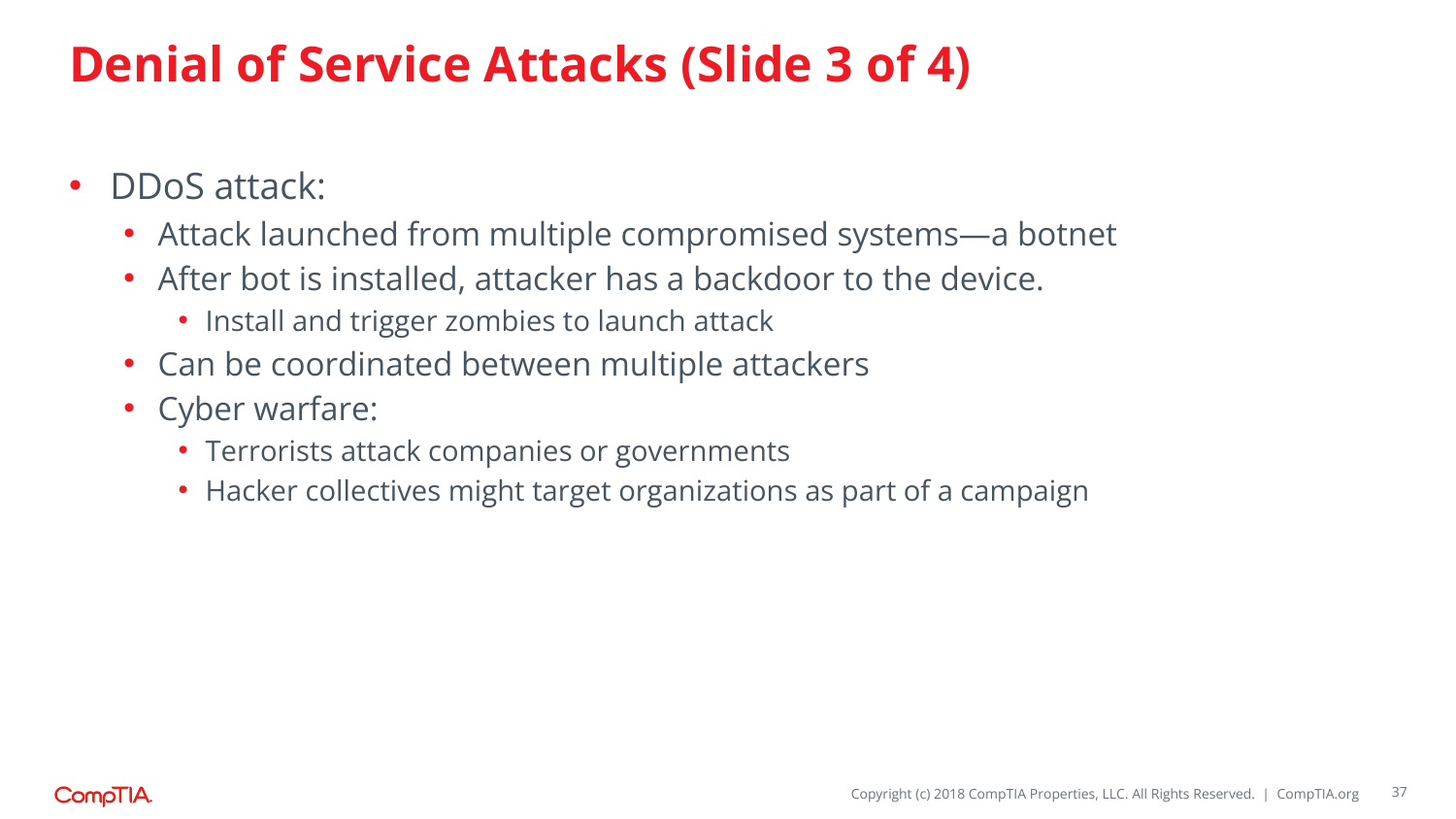

# Denial of Service Attacks (Slide 3 of 4)
DDoS attack:
Attack launched from multiple compromised systems—a botnet
After bot is installed, attacker has a backdoor to the device.
Install and trigger zombies to launch attack
Can be coordinated between multiple attackers
Cyber warfare:
Terrorists attack companies or governments
Hacker collectives might target organizations as part of a campaign
37